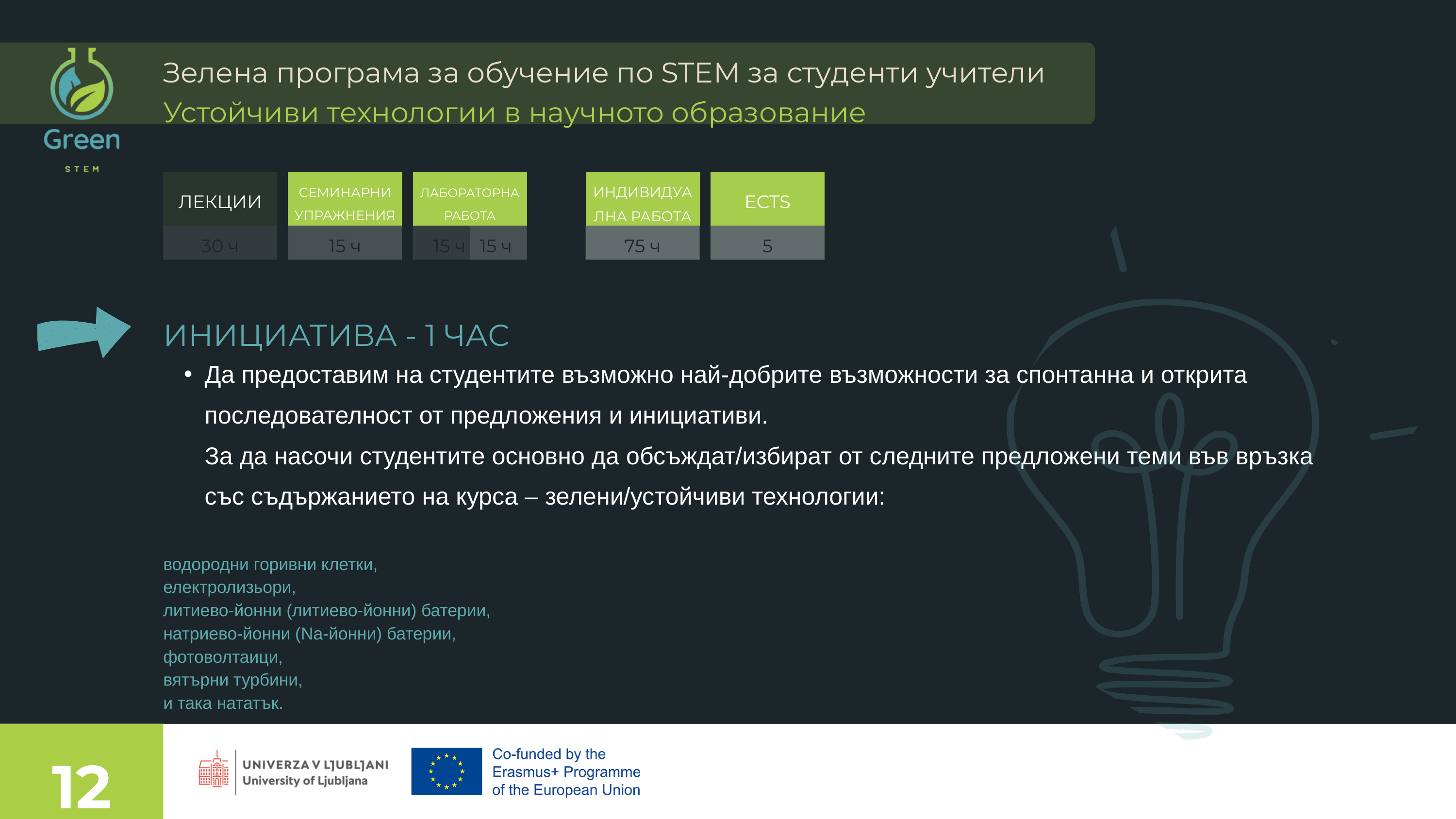

Зелена програма за обучение по STEM за студенти учители
Устойчиви технологии в научното образование

ЛЕКЦИИ

СЕМИНАРНИ УПРАЖНЕНИЯ

ЛАБОРАТОРНА РАБОТА

ИНДИВИДУАЛНА РАБОТА

ECTS

30 ч

15 ч

15 ч

15 ч

75 ч

5

ИНИЦИАТИВА - 1 ЧАС

Да предоставим на студентите възможно най-добрите възможности за спонтанна и открита последователност от предложения и инициативи.
За да насочи студентите основно да обсъждат/избират от следните предложени теми във връзка със съдържанието на курса – зелени/устойчиви технологии:

водородни горивни клетки,
електролизьори,
литиево-йонни (литиево-йонни) батерии,
натриево-йонни (Na-йонни) батерии,
фотоволтаици,
вятърни турбини,
и така нататък.

12

Presented by Rachelle Beaudry